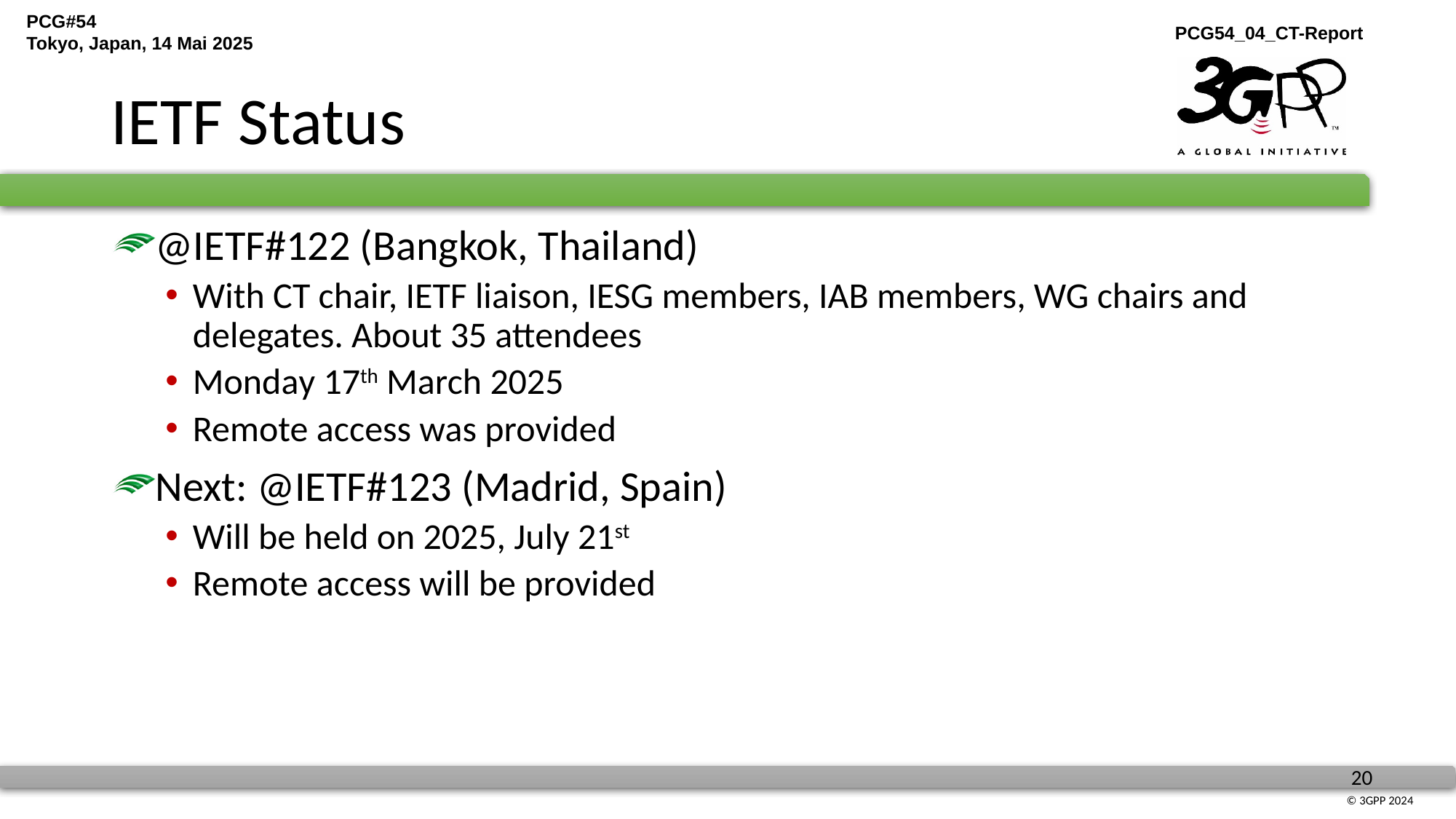

# IETF Status
@IETF#122 (Bangkok, Thailand)
With CT chair, IETF liaison, IESG members, IAB members, WG chairs and delegates. About 35 attendees
Monday 17th March 2025
Remote access was provided
Next: @IETF#123 (Madrid, Spain)
Will be held on 2025, July 21st
Remote access will be provided